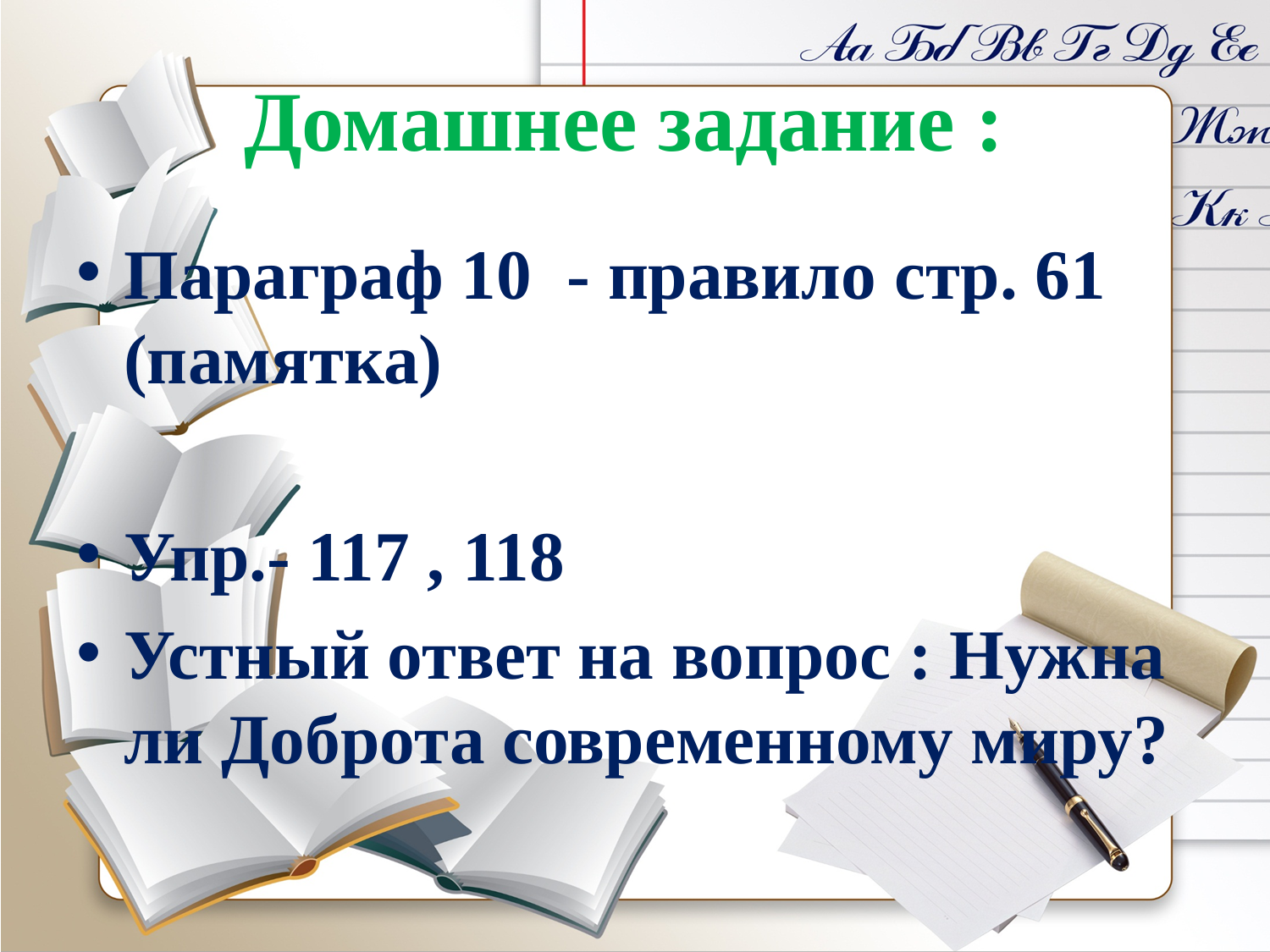

# Домашнее задание :
Параграф 10  - правило стр. 61 (памятка)

Упр.- 117 , 118
Устный ответ на вопрос : Нужна ли Доброта современному миру?